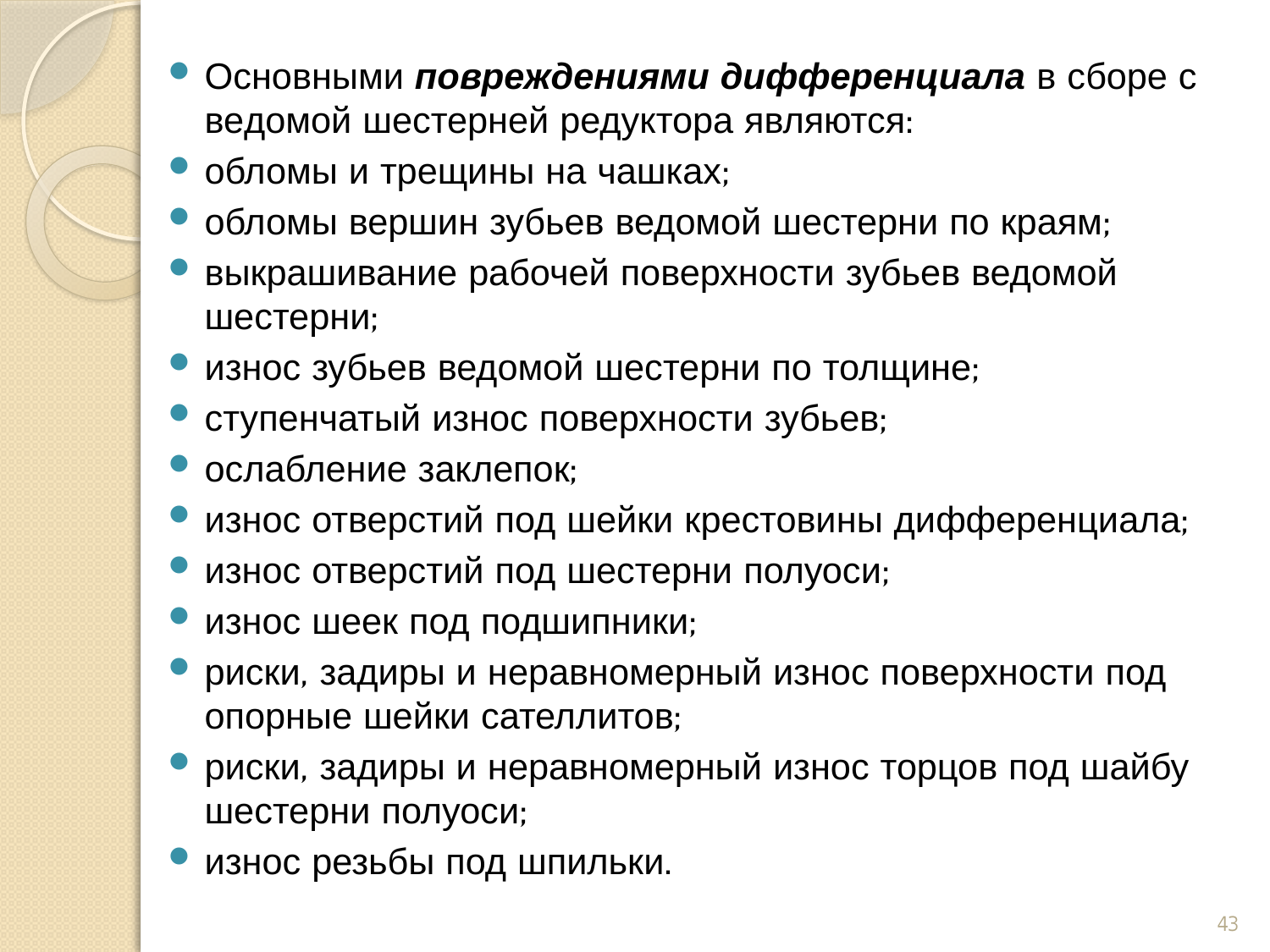

Основными повреждениями дифференциала в сборе с ве­домой шестерней редуктора являются:
обломы и трещины на чашках;
обломы вершин зубьев ведомой шестерни по краям;
выкрашивание рабочей поверхности зубьев ведомой шестерни;
износ зубьев ведомой шестерни по толщине;
ступенчатый износ поверхности зубьев;
ослабление заклепок;
износ отверстий под шейки крестовины дифференциала;
износ отверстий под шестерни полуоси;
износ шеек под подшипники;
риски, задиры и неравномерный износ поверхности под опорные шейки сателлитов;
риски, задиры и неравномерный износ торцов под шайбу шестерни полуоси;
износ резьбы под шпильки.

43